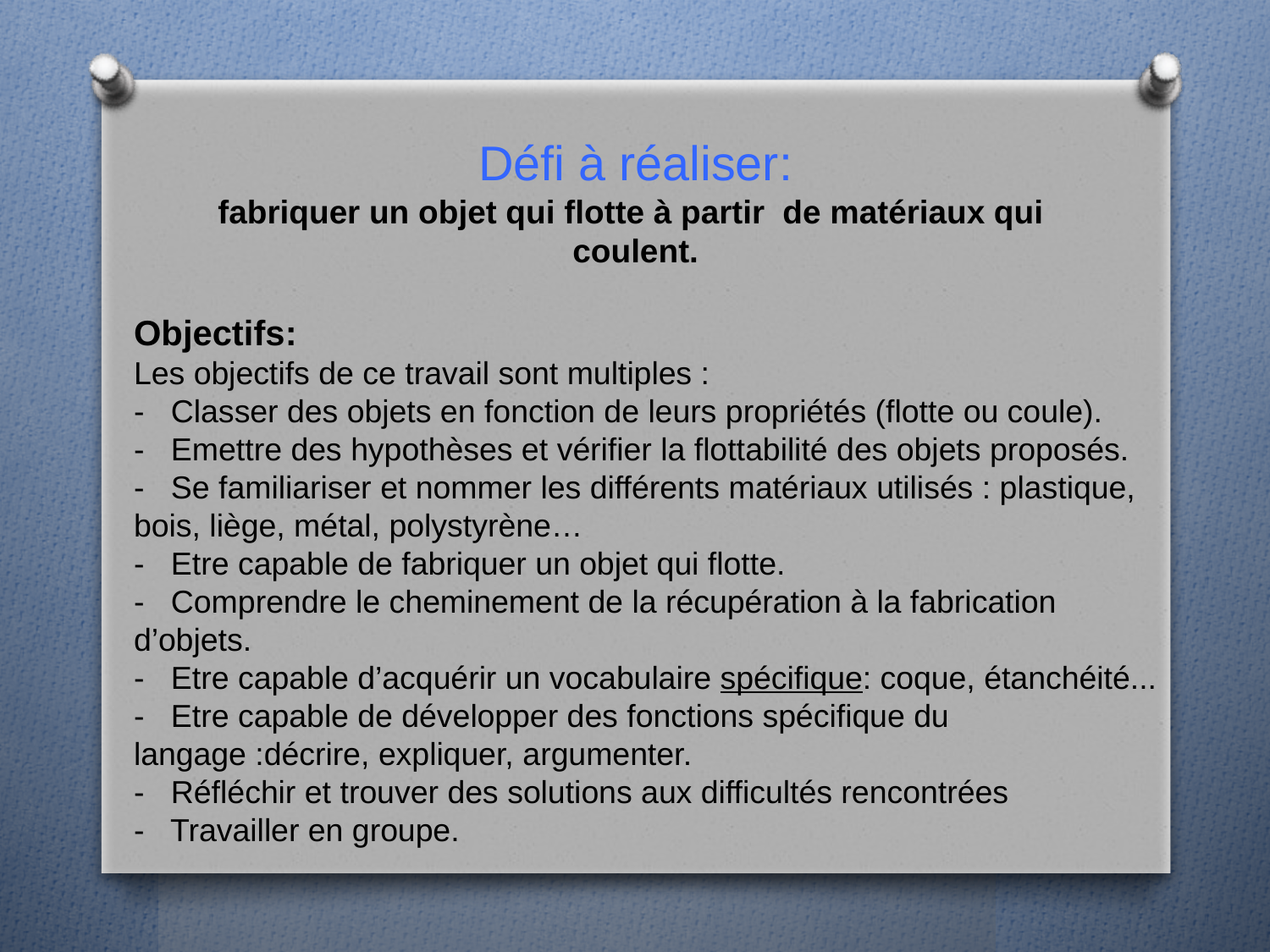

# Défi à réaliser: fabriquer un objet qui flotte à partir  de matériaux qui  coulent.
Objectifs:
Les objectifs de ce travail sont multiples :
-   Classer des objets en fonction de leurs propriétés (flotte ou coule).
-   Emettre des hypothèses et vérifier la flottabilité des objets proposés.
-   Se familiariser et nommer les différents matériaux utilisés : plastique, bois, liège, métal, polystyrène…
-   Etre capable de fabriquer un objet qui flotte.
-   Comprendre le cheminement de la récupération à la fabrication d’objets.
-   Etre capable d’acquérir un vocabulaire spécifique: coque, étanchéité...
-   Etre capable de développer des fonctions spécifique du langage :décrire, expliquer, argumenter.
-   Réfléchir et trouver des solutions aux difficultés rencontrées
-   Travailler en groupe.